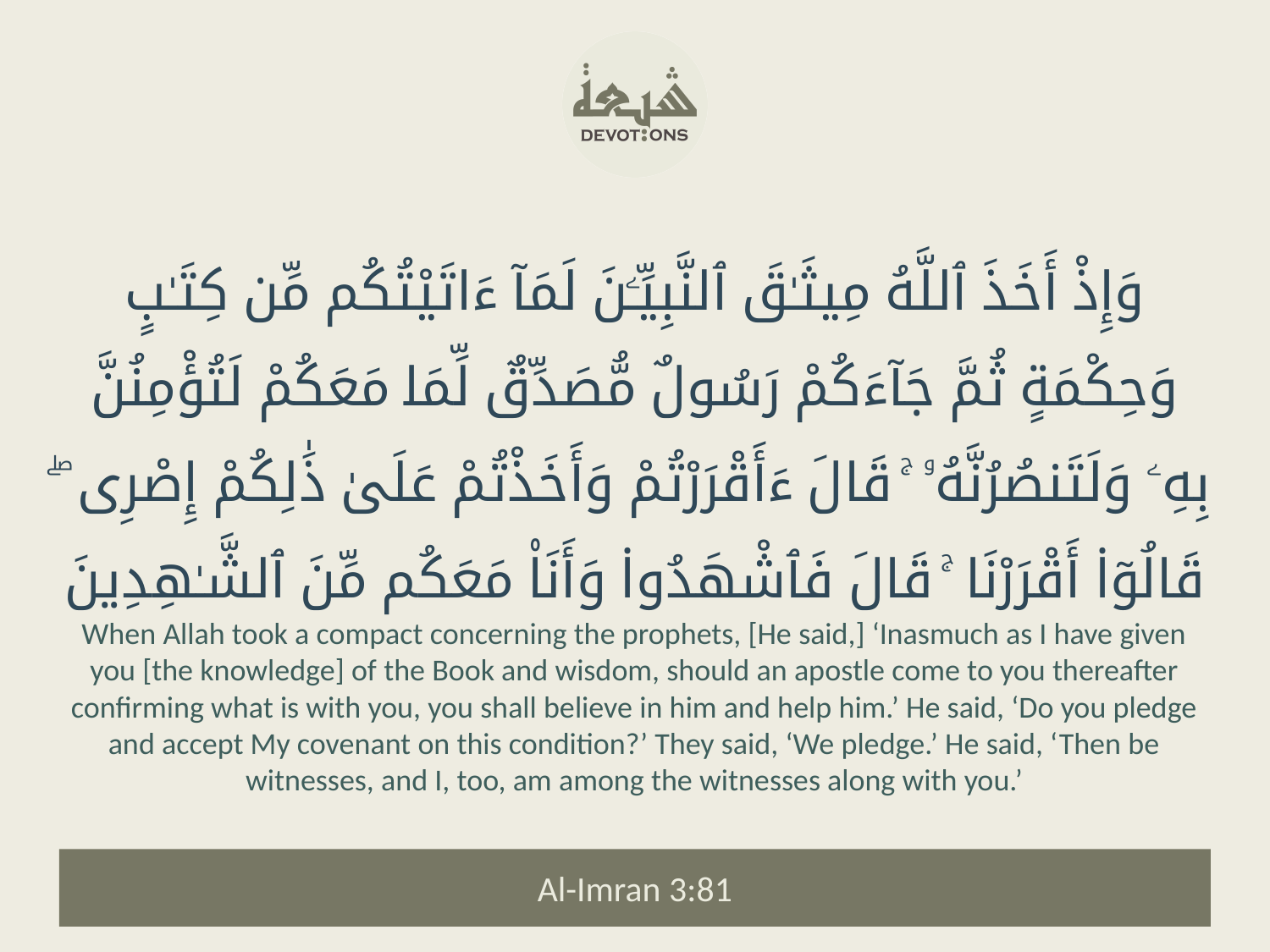

وَإِذْ أَخَذَ ٱللَّهُ مِيثَـٰقَ ٱلنَّبِيِّـۧنَ لَمَآ ءَاتَيْتُكُم مِّن كِتَـٰبٍ وَحِكْمَةٍ ثُمَّ جَآءَكُمْ رَسُولٌ مُّصَدِّقٌ لِّمَا مَعَكُمْ لَتُؤْمِنُنَّ بِهِۦ وَلَتَنصُرُنَّهُۥ ۚ قَالَ ءَأَقْرَرْتُمْ وَأَخَذْتُمْ عَلَىٰ ذَٰلِكُمْ إِصْرِى ۖ قَالُوٓا۟ أَقْرَرْنَا ۚ قَالَ فَٱشْهَدُوا۟ وَأَنَا۠ مَعَكُم مِّنَ ٱلشَّـٰهِدِينَ
When Allah took a compact concerning the prophets, [He said,] ‘Inasmuch as I have given you [the knowledge] of the Book and wisdom, should an apostle come to you thereafter confirming what is with you, you shall believe in him and help him.’ He said, ‘Do you pledge and accept My covenant on this condition?’ They said, ‘We pledge.’ He said, ‘Then be witnesses, and I, too, am among the witnesses along with you.’
Al-Imran 3:81